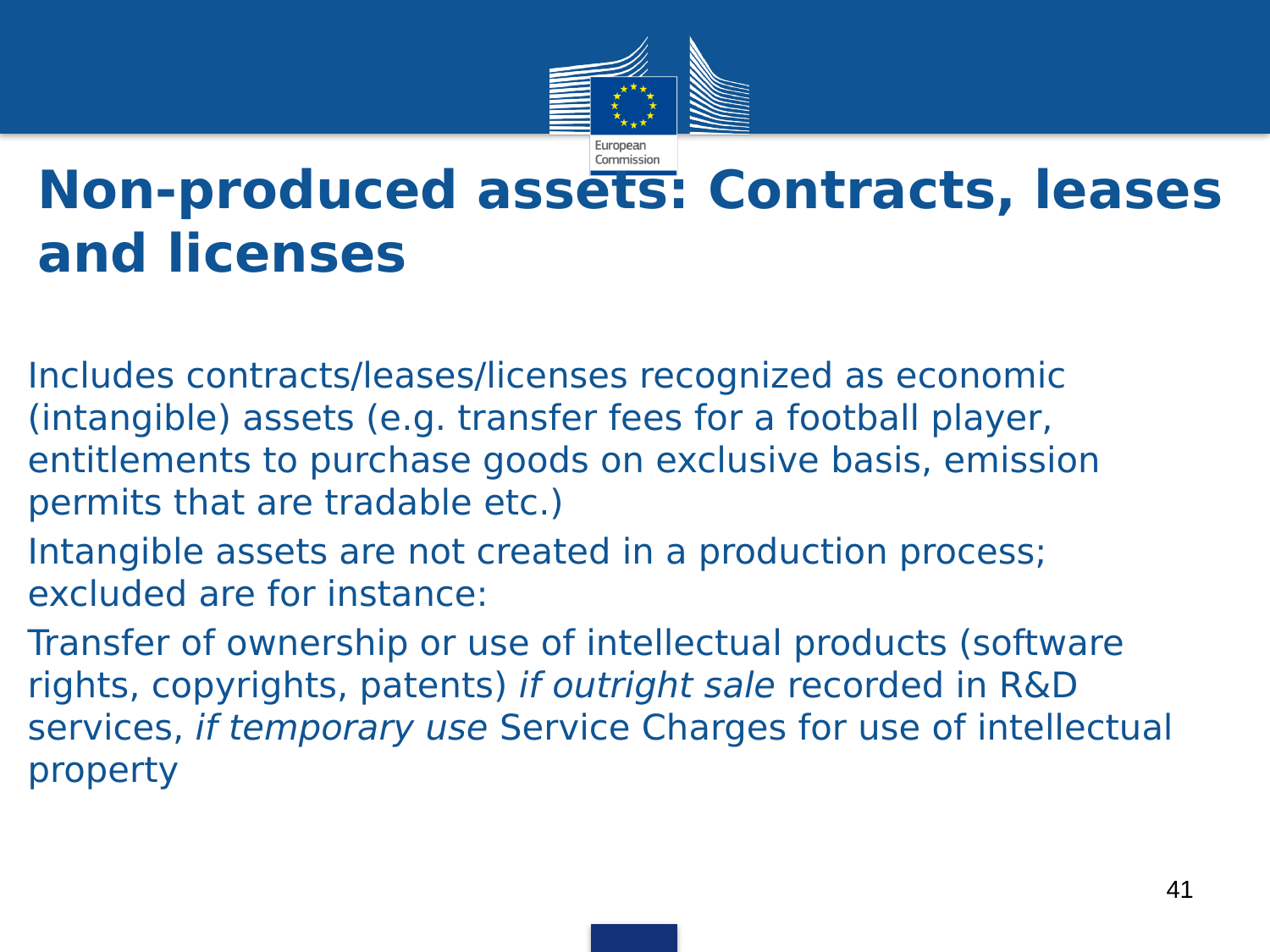

# Non-produced assets: Contracts, leases and licenses
Includes contracts/leases/licenses recognized as economic (intangible) assets (e.g. transfer fees for a football player, entitlements to purchase goods on exclusive basis, emission permits that are tradable etc.)
Intangible assets are not created in a production process; excluded are for instance:
Transfer of ownership or use of intellectual products (software rights, copyrights, patents) if outright sale recorded in R&D services, if temporary use Service Charges for use of intellectual property
41